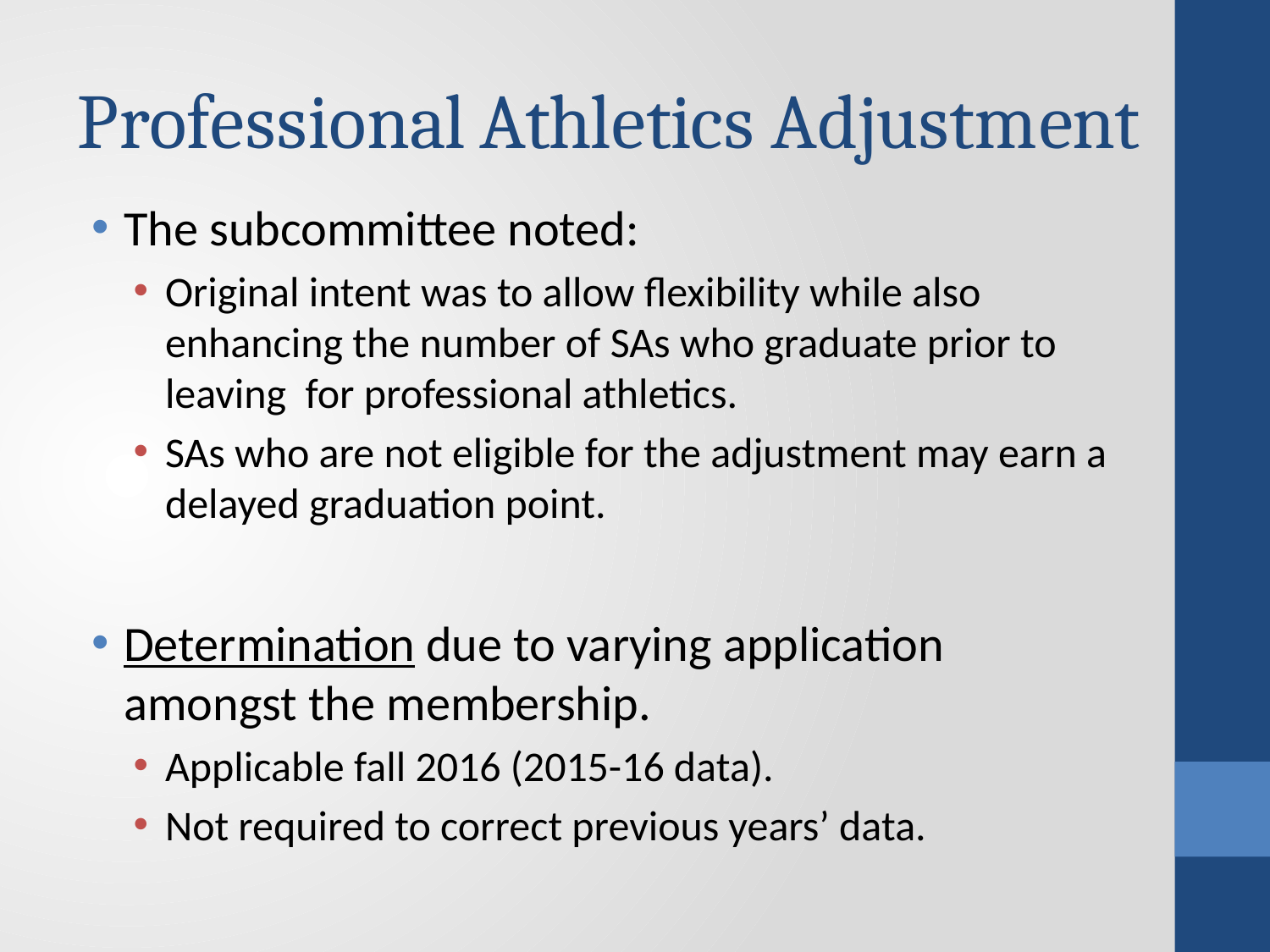

# Professional Athletics Adjustment
The subcommittee noted:
Original intent was to allow flexibility while also enhancing the number of SAs who graduate prior to leaving  for professional athletics.
SAs who are not eligible for the adjustment may earn a delayed graduation point.

Determination due to varying application amongst the membership.
Applicable fall 2016 (2015-16 data).
Not required to correct previous years’ data.